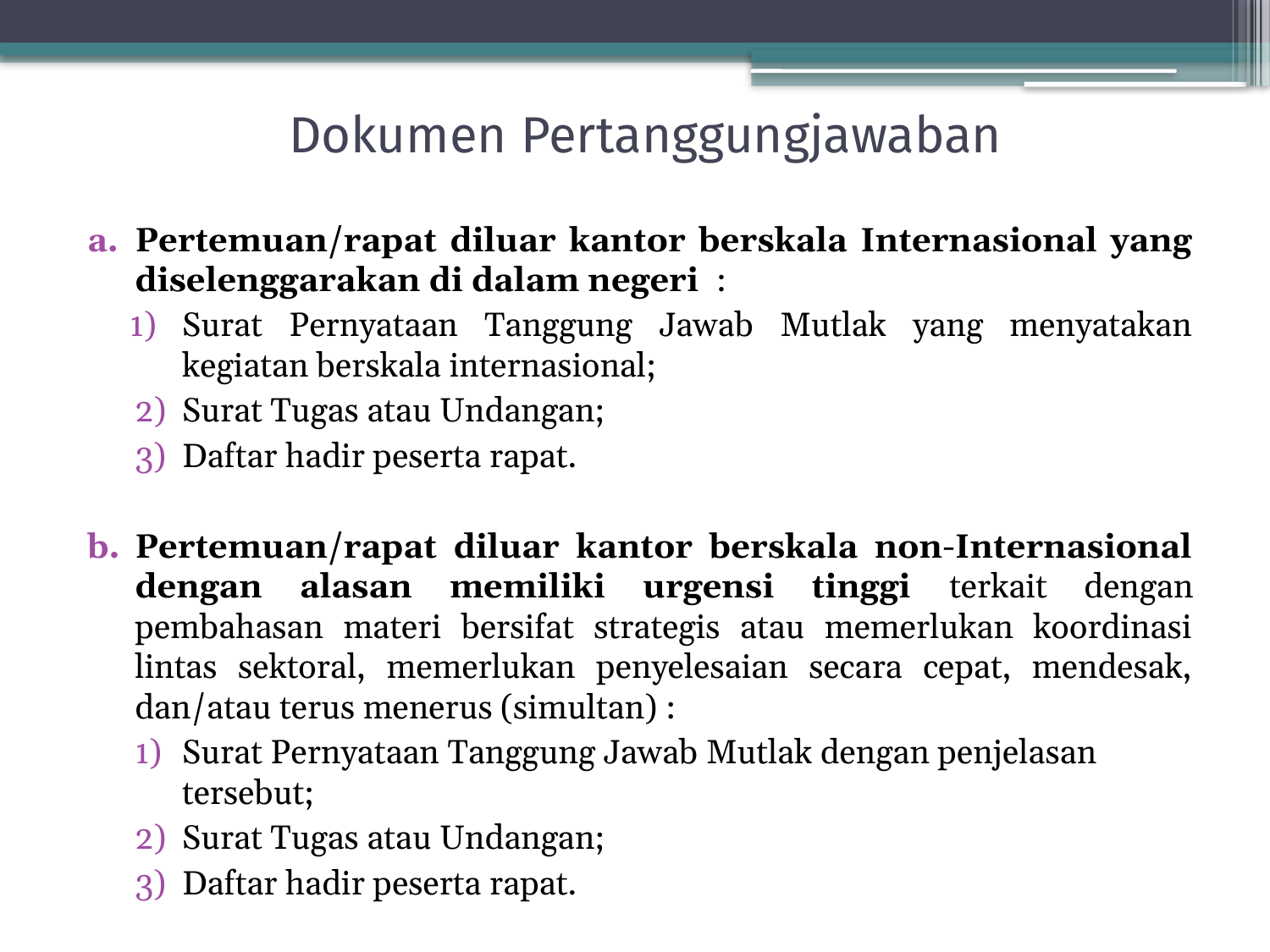

# Dokumen Pertanggungjawaban
Pertemuan/rapat diluar kantor berskala Internasional yang diselenggarakan di dalam negeri  :
Surat Pernyataan Tanggung Jawab Mutlak yang menyatakan kegiatan berskala internasional;
Surat Tugas atau Undangan;
Daftar hadir peserta rapat.

Pertemuan/rapat diluar kantor berskala non-Internasional dengan alasan memiliki urgensi tinggi terkait dengan pembahasan materi bersifat strategis atau memerlukan koordinasi lintas sektoral, memerlukan penyelesaian secara cepat, mendesak, dan/atau terus menerus (simultan) :
Surat Pernyataan Tanggung Jawab Mutlak dengan penjelasan tersebut;
Surat Tugas atau Undangan;
Daftar hadir peserta rapat.